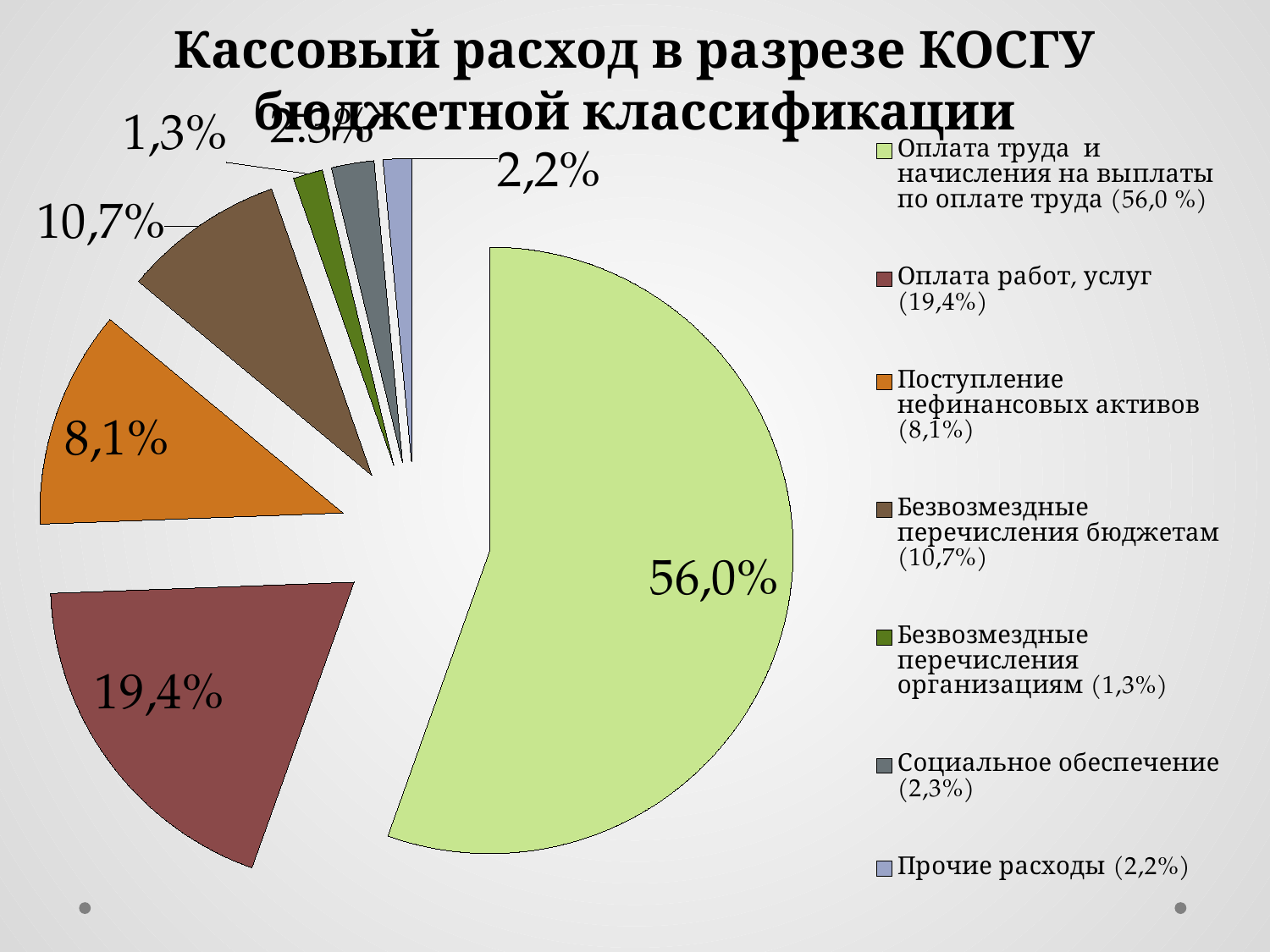

# Кассовый расход в разрезе КОСГУ бюджетной классификации

### Chart

| Category | Столбец1 |
|---|---|
| Оплата труда  и начисления на выплаты по оплате труда (56,0 %) | 257189.18 |
| Оплата работ, услуг (19,4%) | 87873.04 |
| Поступление нефинансовых активов (8,1%) | 53908.94 |
| Безвозмездные перечисления бюджетам (10,7%) | 39933.83 |
| Безвозмездные перечисления организациям (1,3%) | 7354.54 |
| Социальное обеспечение (2,3%) | 10503.369999999975 |
| Прочие расходы (2,2%) | 6967.83 |